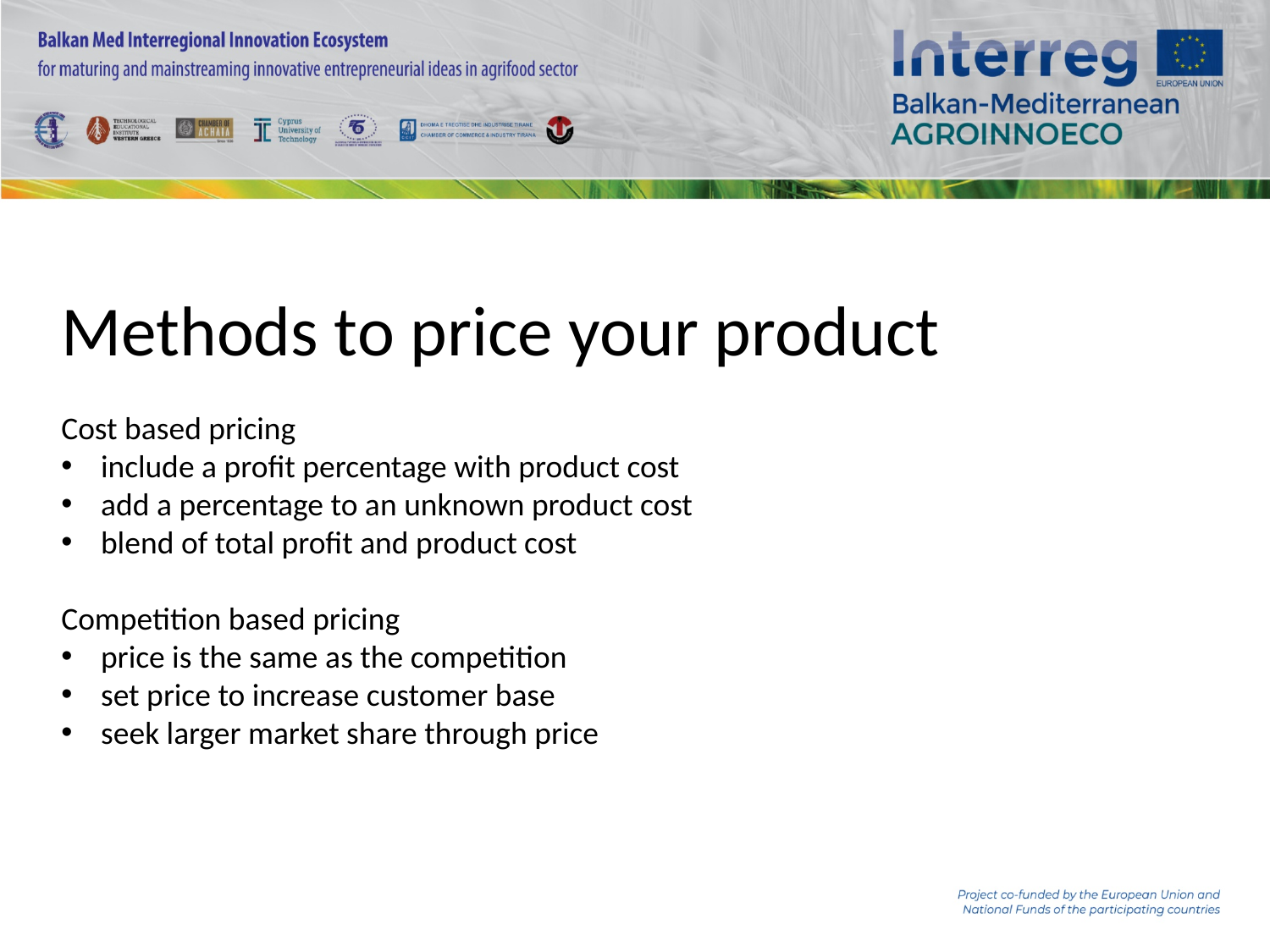

Methods to price your product

Cost based pricing
include a profit percentage with product cost
add a percentage to an unknown product cost
blend of total profit and product cost

Competition based pricing
price is the same as the competition
set price to increase customer base
seek larger market share through price